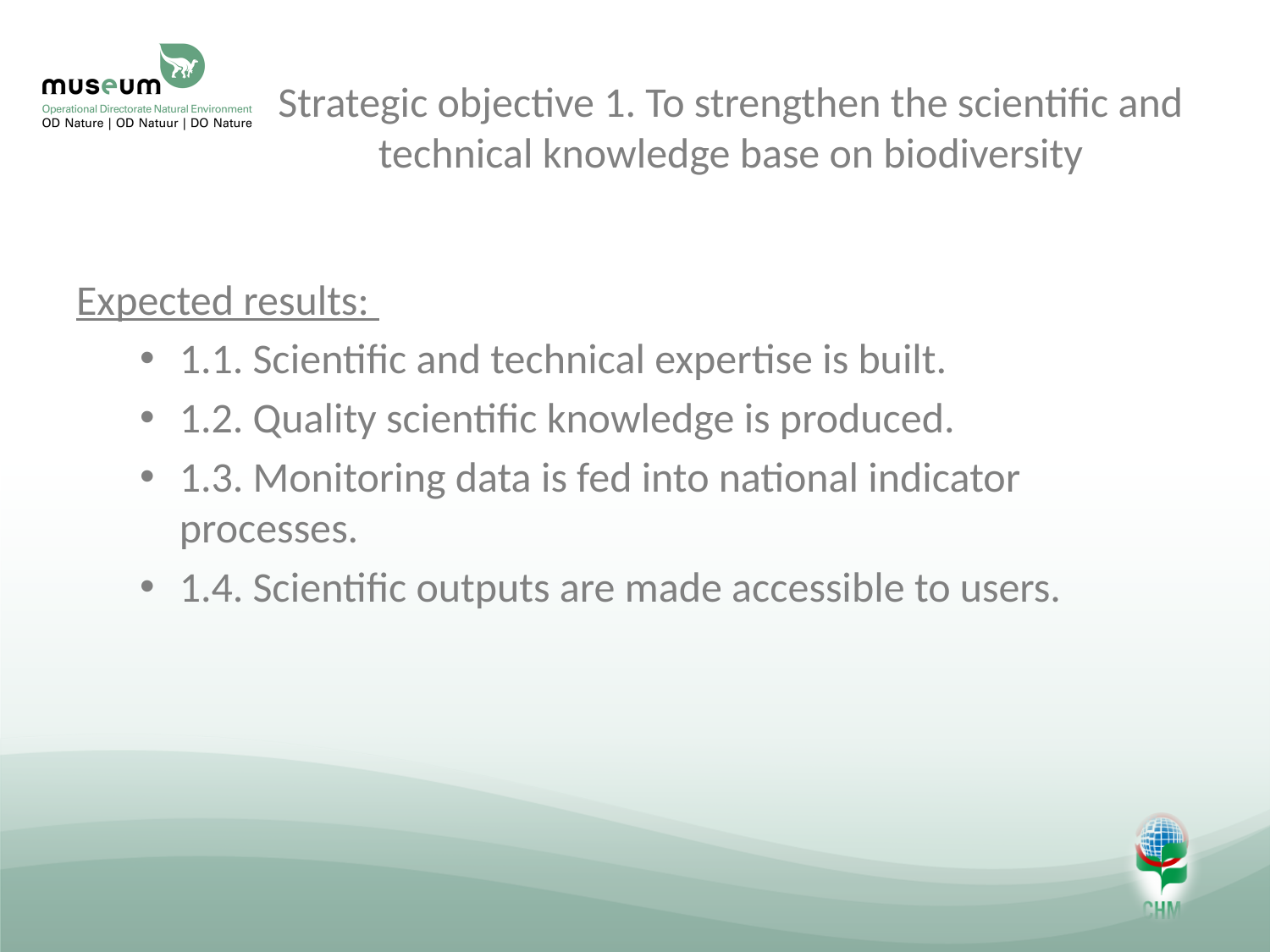

# Strategic objective 1. To strengthen the scientific and technical knowledge base on biodiversity
Expected results:
1.1. Scientific and technical expertise is built.
1.2. Quality scientific knowledge is produced.
1.3. Monitoring data is fed into national indicator processes.
1.4. Scientific outputs are made accessible to users.